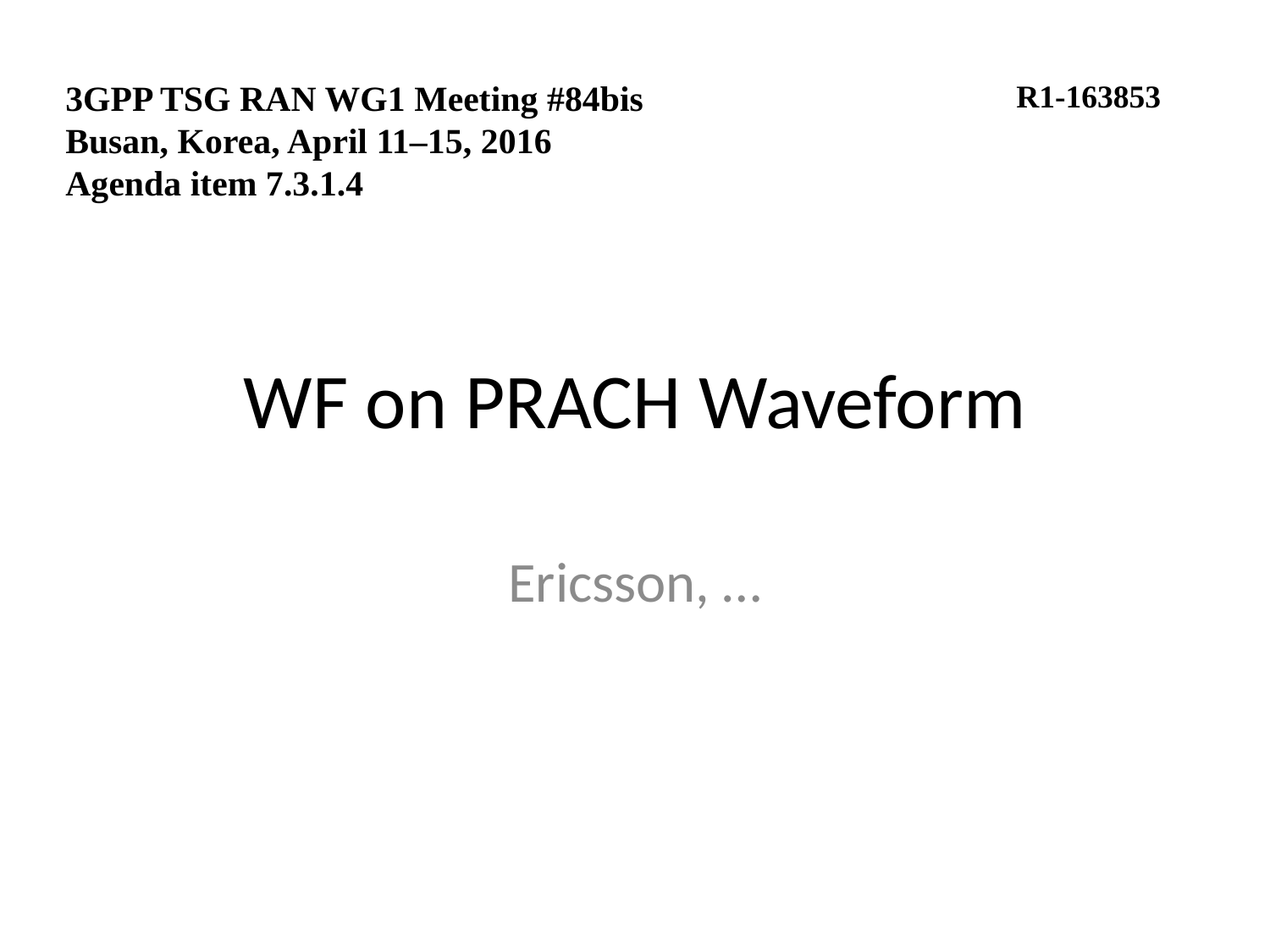

3GPP TSG RAN WG1 Meeting #84bis
Busan, Korea, April 11–15, 2016
Agenda item 7.3.1.4
R1-163853
# WF on PRACH Waveform
Ericsson, …